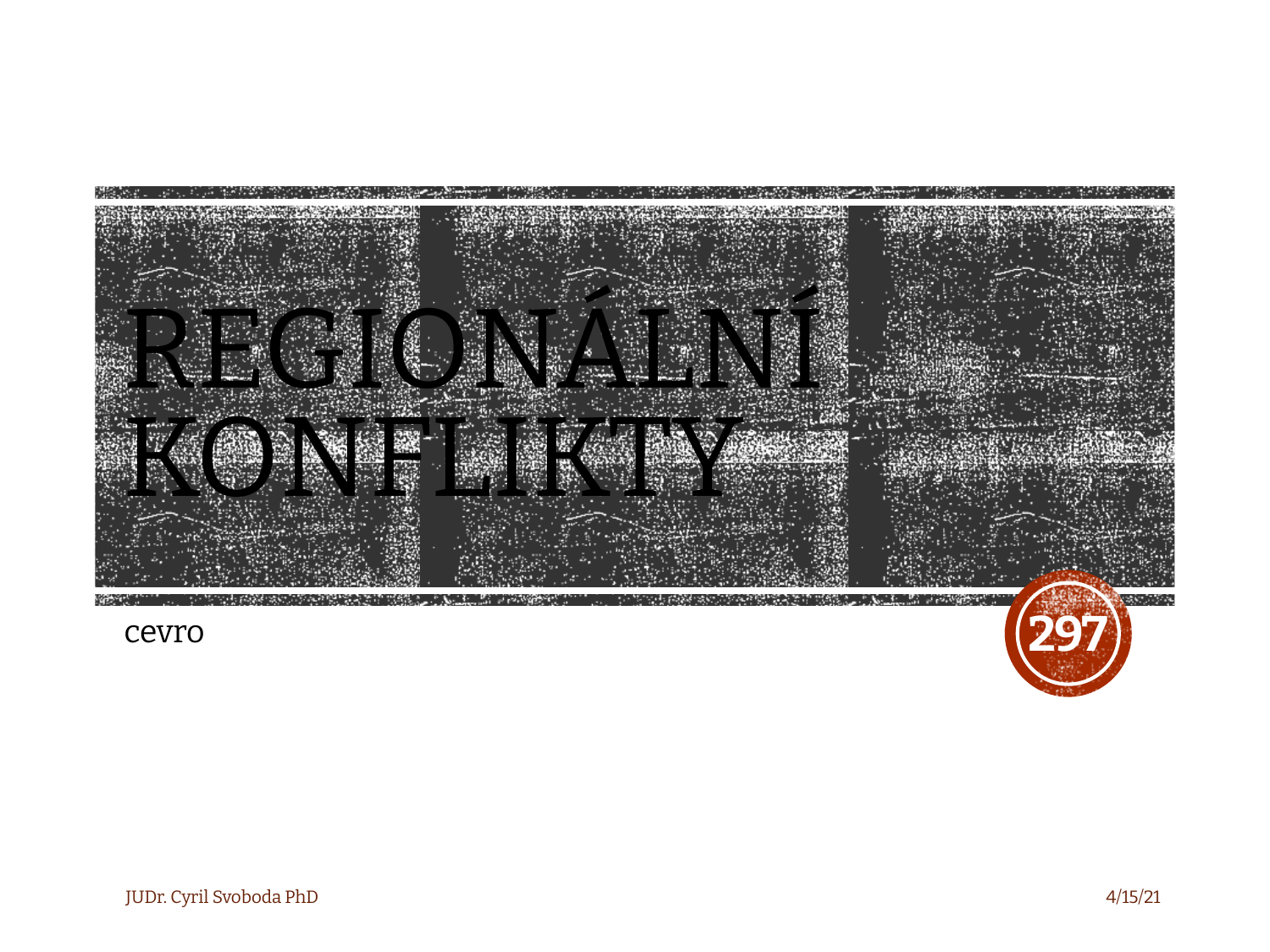

# Regionální konflikty
297
cevro
JUDr. Cyril Svoboda PhD
4/15/21